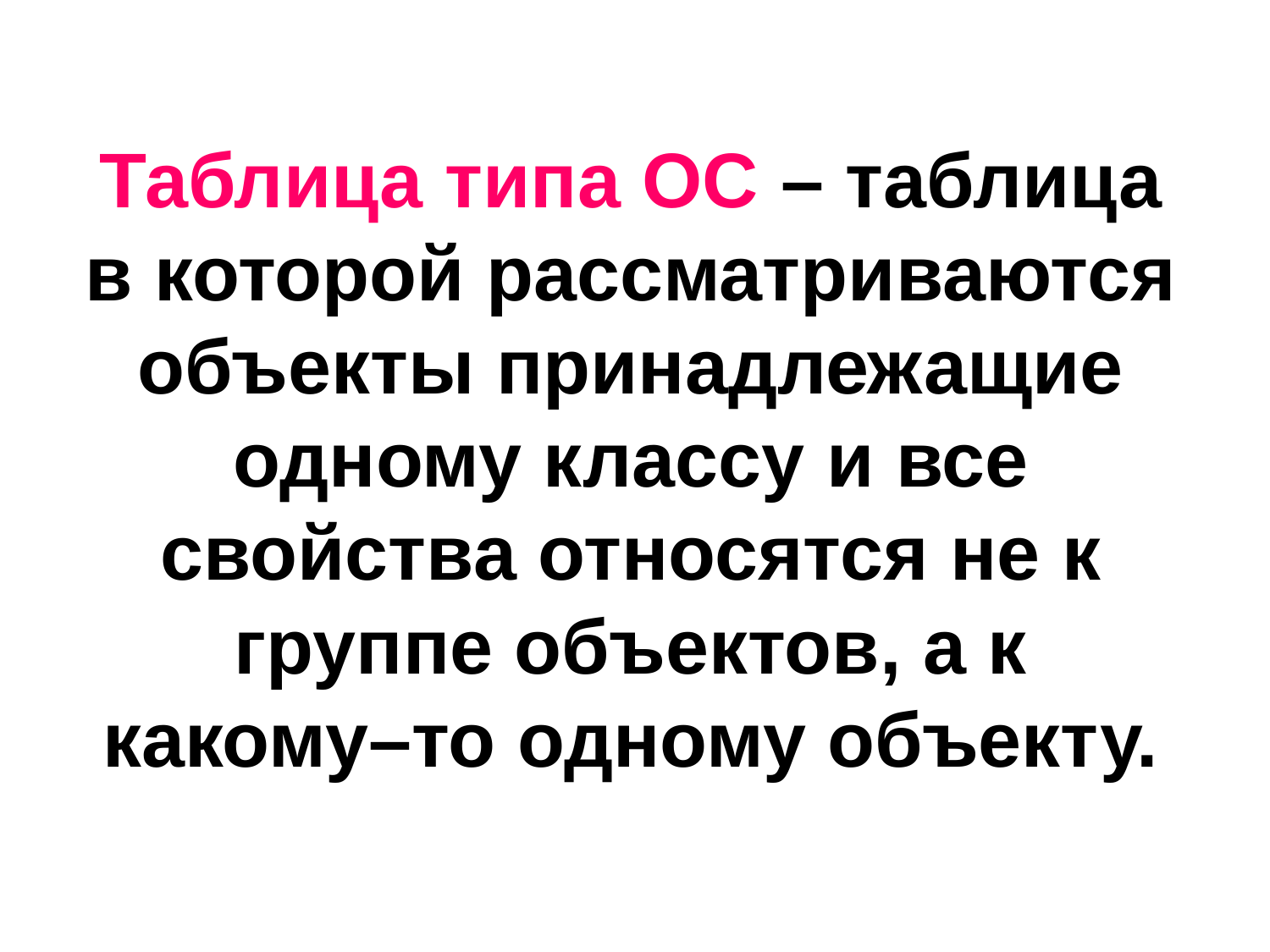

# Таблица типа ОС – таблица в которой рассматриваются объекты принадлежащие одному классу и все свойства относятся не к группе объектов, а к какому–то одному объекту.